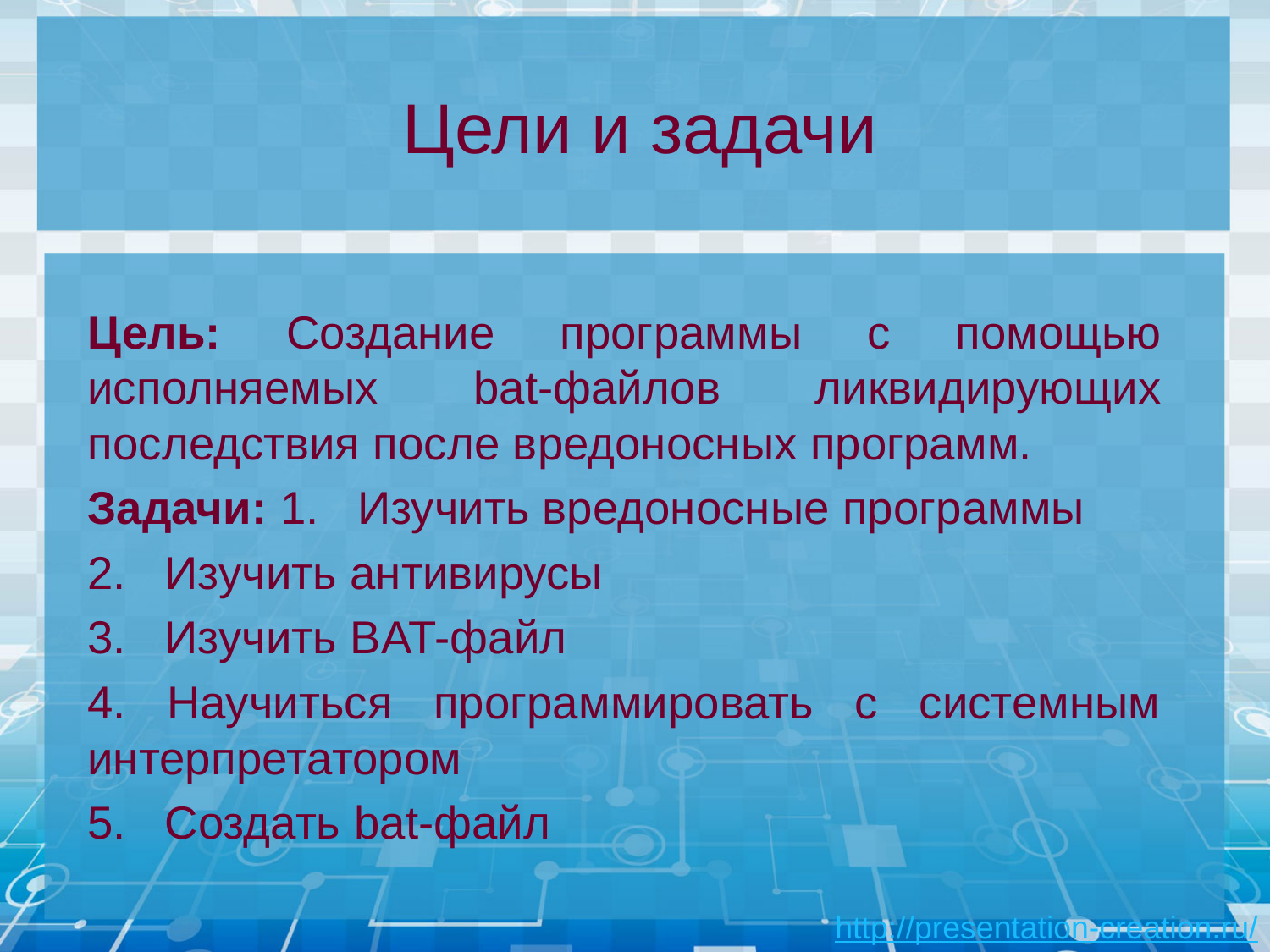

# Цели и задачи
Цель: Создание программы с помощью исполняемых bat-файлов ликвидирующих последствия после вредоносных программ.
Задачи: 1.   Изучить вредоносные программы
2.   Изучить антивирусы
3.   Изучить BAT-файл
4. Научиться программировать с системным интерпретатором
5.   Создать bat-файл